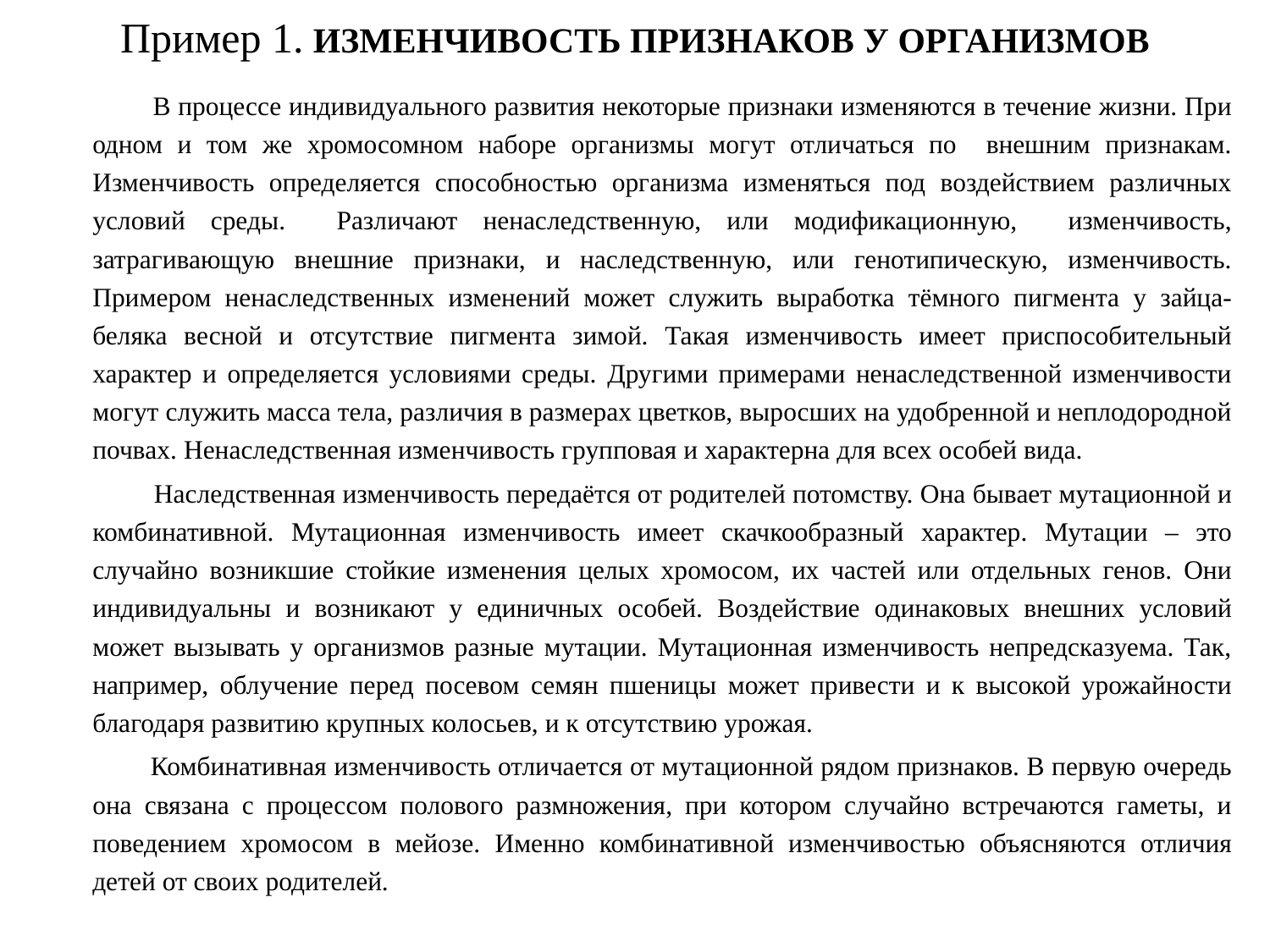

# Пример 1. ИЗМЕНЧИВОСТЬ ПРИЗНАКОВ У ОРГАНИЗМОВ
              В процессе индивидуального развития некоторые признаки изменяются в течение жизни. При одном и том же хромосомном наборе организмы могут отличаться по  внешним признакам. Изменчивость определяется способностью организма изменяться под воздействием различных условий среды.  Различают ненаследственную, или модификационную,  изменчивость, затрагивающую внешние признаки, и наследственную, или генотипическую, изменчивость. Примером ненаследственных изменений может служить выработка тёмного пигмента у зайца-беляка весной и отсутствие пигмента зимой. Такая изменчивость имеет приспособительный характер и определяется условиями среды. Другими примерами ненаследственной изменчивости могут служить масса тела, различия в размерах цветков, выросших на удобренной и неплодородной почвах. Ненаследственная изменчивость групповая и характерна для всех особей вида.
               Наследственная изменчивость передаётся от родителей потомству. Она бывает мутационной и комбинативной. Мутационная изменчивость имеет скачкообразный характер. Мутации – это случайно возникшие стойкие изменения целых хромосом, их частей или отдельных генов. Они индивидуальны и возникают у единичных особей. Воздействие одинаковых внешних условий может вызывать у организмов разные мутации. Мутационная изменчивость непредсказуема. Так, например, облучение перед посевом семян пшеницы может привести и к высокой урожайности благодаря развитию крупных колосьев, и к отсутствию урожая.
              Комбинативная изменчивость отличается от мутационной рядом признаков. В первую очередь она связана с процессом полового размножения, при котором случайно встречаются гаметы, и поведением хромосом в мейозе. Именно комбинативной изменчивостью объясняются отличия детей от своих родителей.